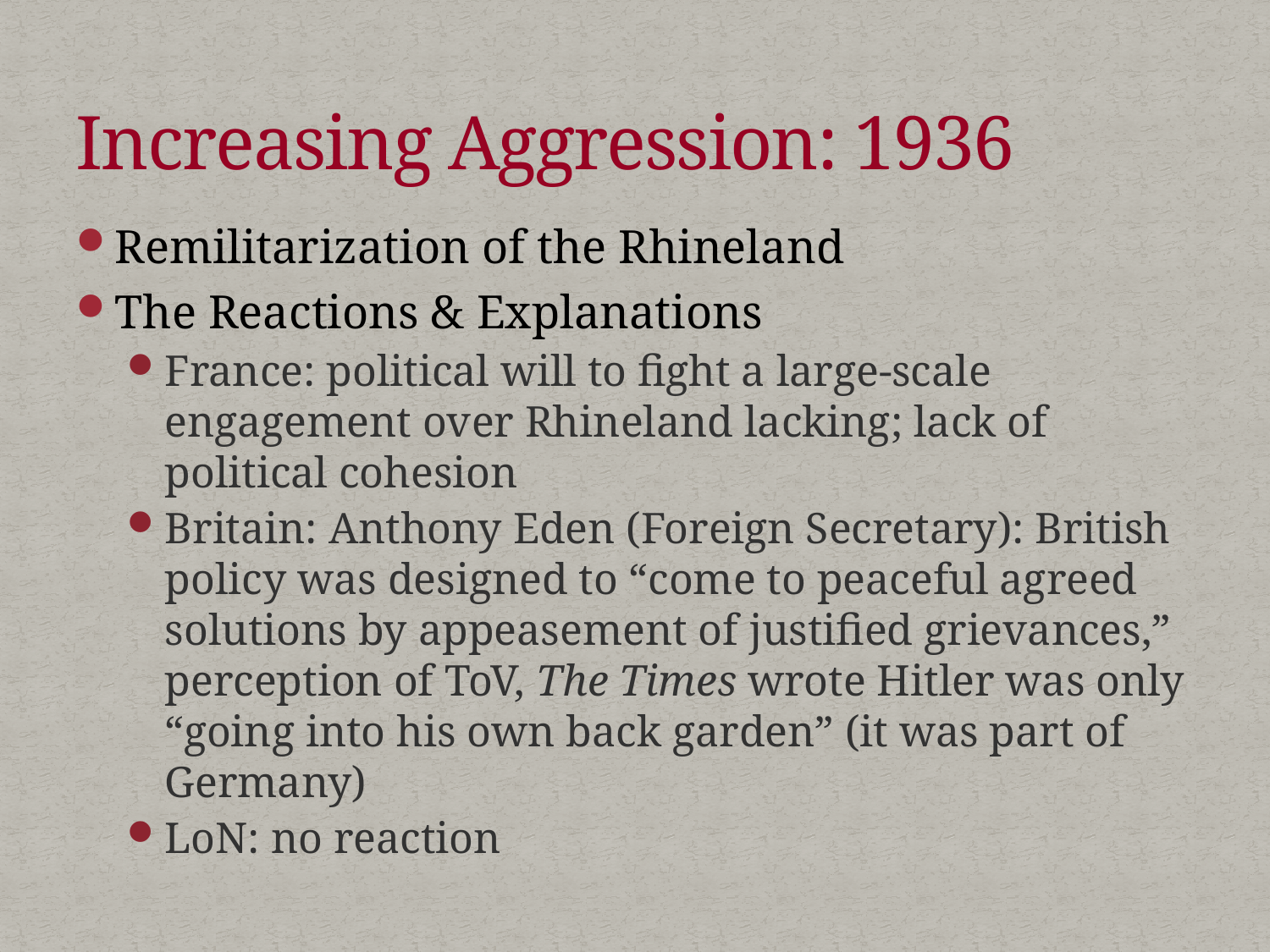

# Increasing Aggression: 1936
Remilitarization of the Rhineland
The Reactions & Explanations
France: political will to fight a large-scale engagement over Rhineland lacking; lack of political cohesion
Britain: Anthony Eden (Foreign Secretary): British policy was designed to “come to peaceful agreed solutions by appeasement of justified grievances,” perception of ToV, The Times wrote Hitler was only “going into his own back garden” (it was part of Germany)
LoN: no reaction